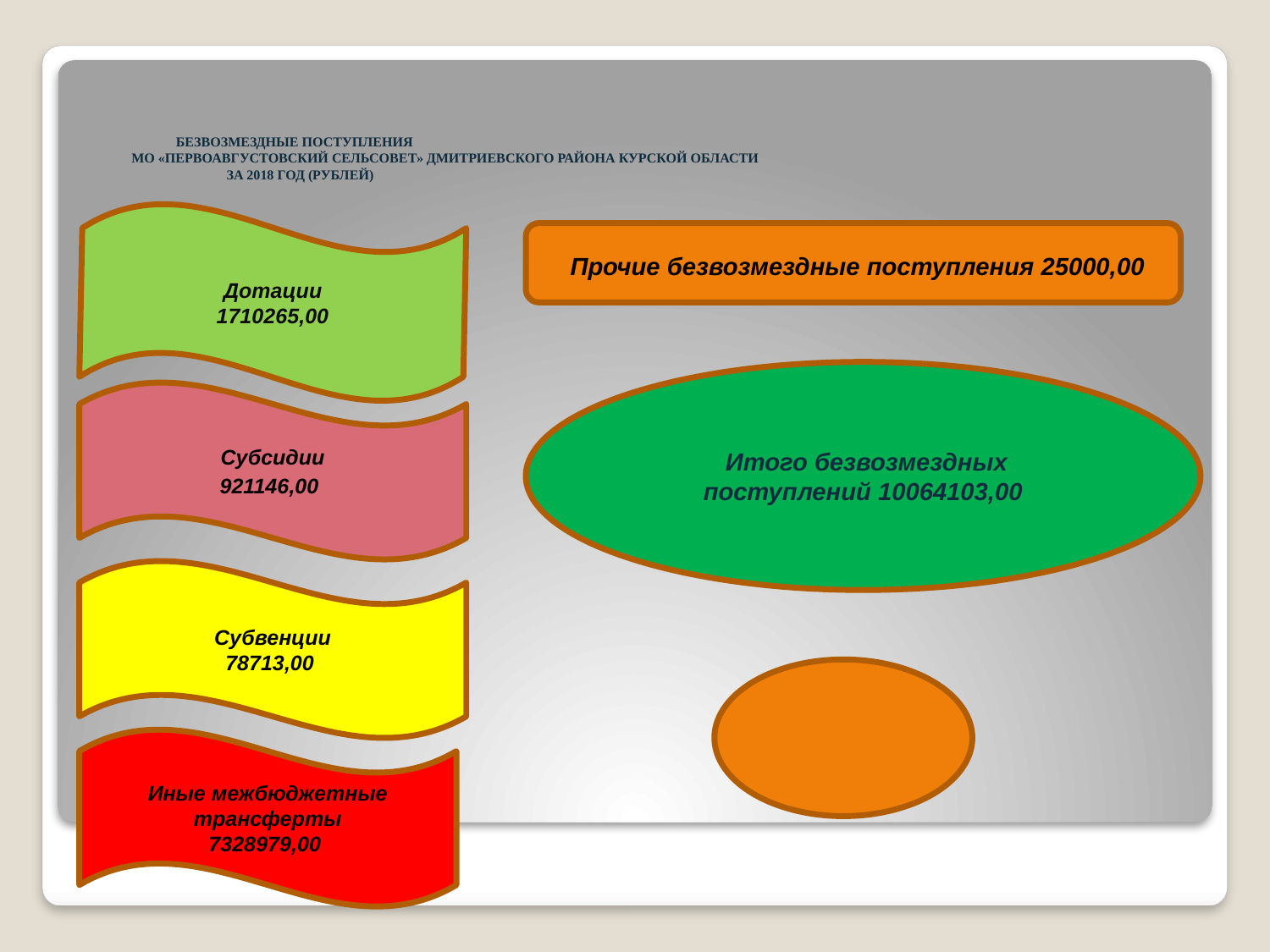

#

                                   Безвозмездные поступления
МО «Первоавгустовский сельсовет» Дмитриевского района Курской области
                            за 2018 год (рублей)

Дотации
1710265,00
 Прочие безвозмездные поступления 25000,00
 Итого безвозмездных поступлений 10064103,00
Субсидии
921146,00
Субвенции
78713,00

Иные межбюджетные трансферты
7328979,00